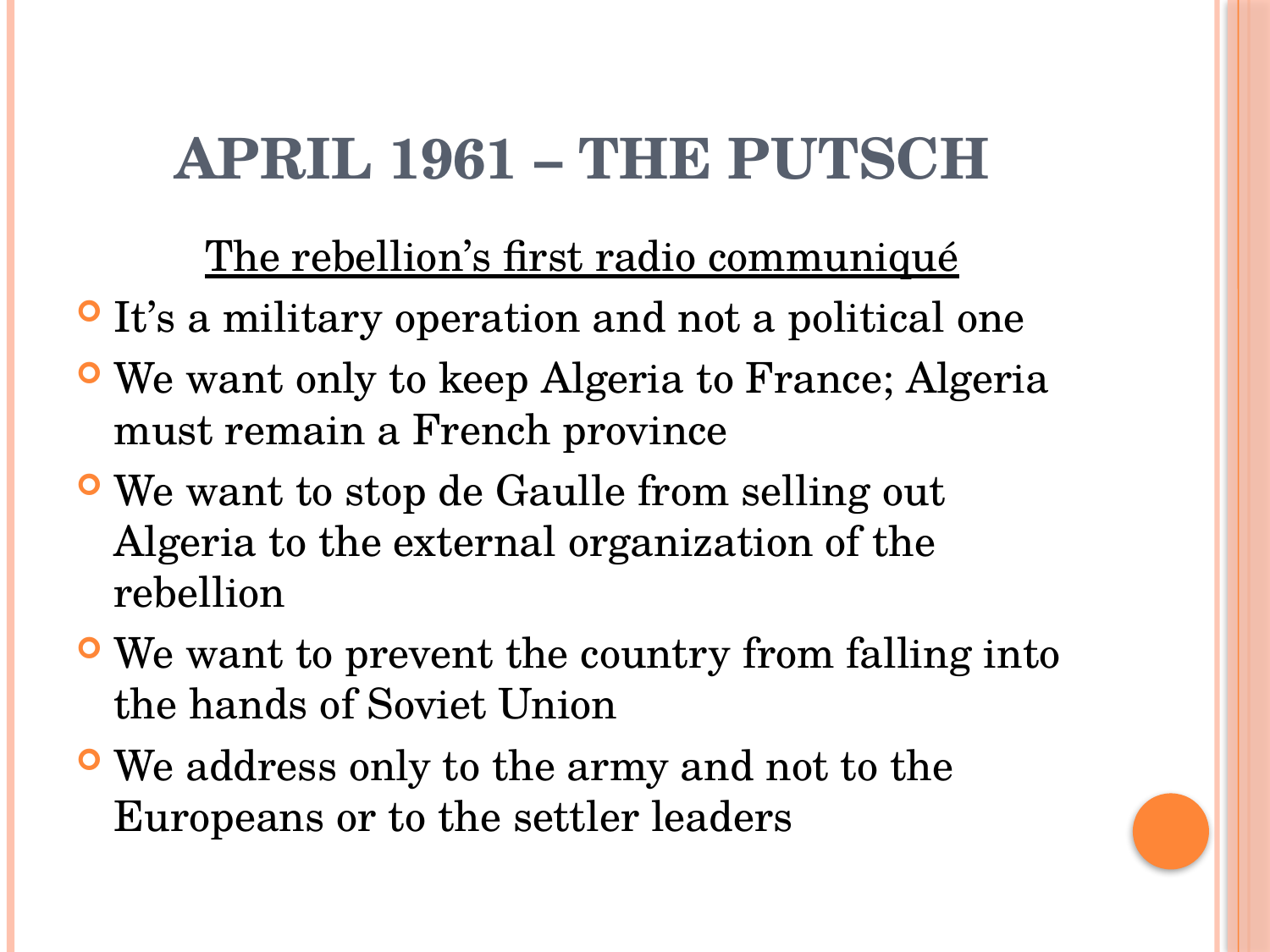

# APRIL 1961 – THE PUTSCH
The rebellion’s first radio communiqué
It’s a military operation and not a political one
We want only to keep Algeria to France; Algeria must remain a French province
We want to stop de Gaulle from selling out Algeria to the external organization of the rebellion
We want to prevent the country from falling into the hands of Soviet Union
We address only to the army and not to the Europeans or to the settler leaders